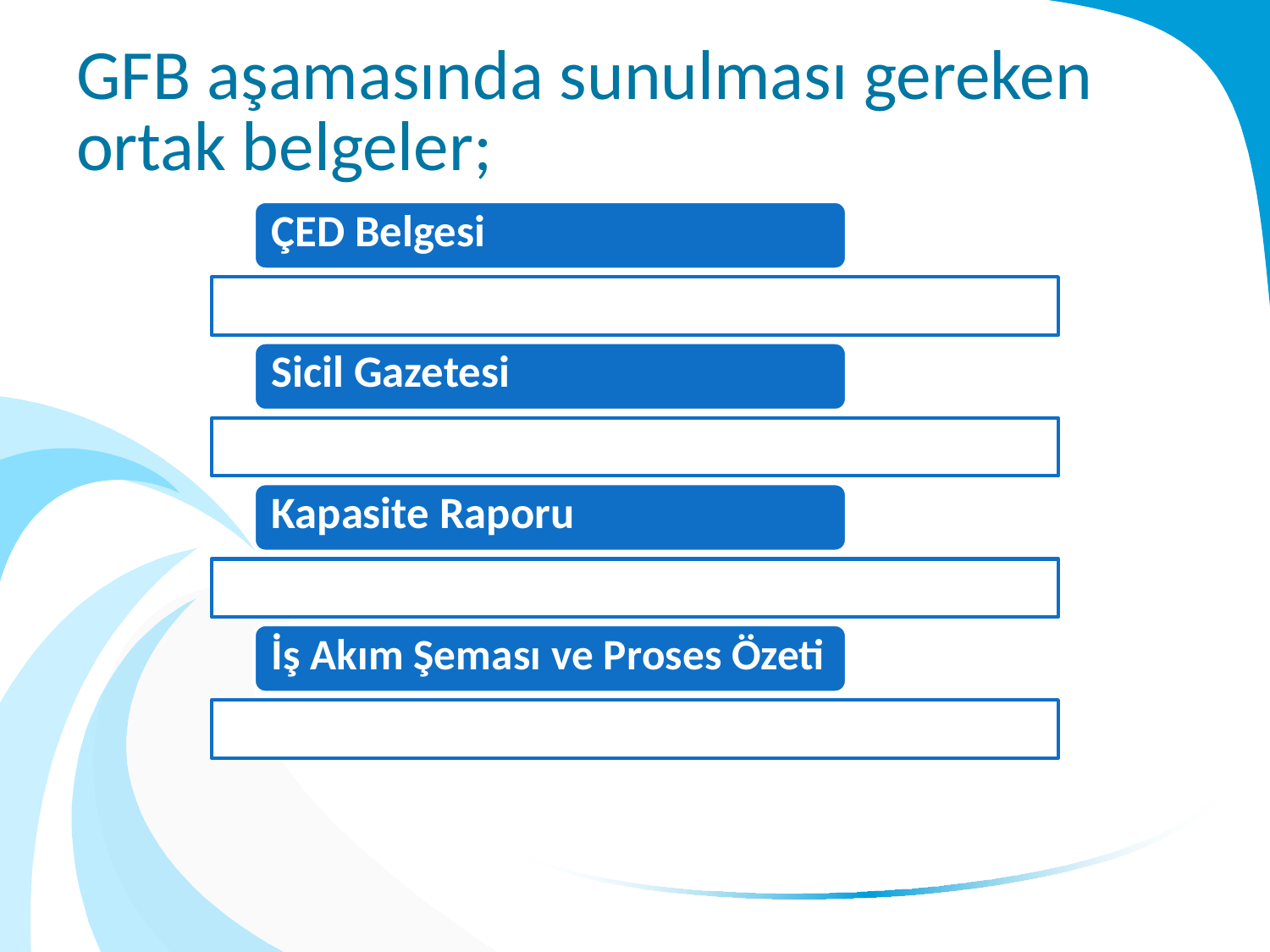

# GFB aşamasında sunulması gereken ortak belgeler;
ÇED Belgesi
Sicil Gazetesi
Kapasite Raporu
İş Akım Şeması ve Proses Özeti